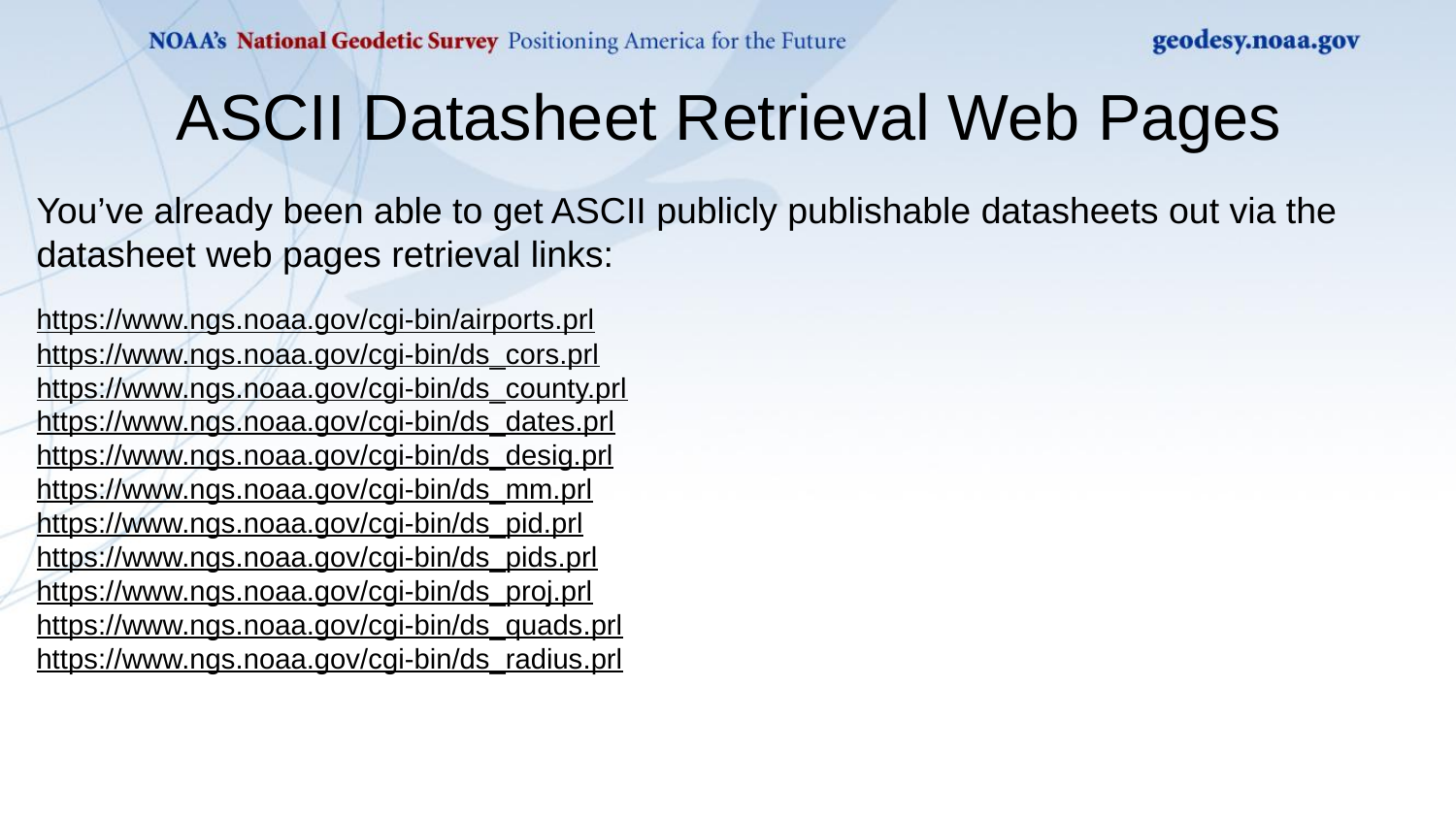

ASCII Datasheet Retrieval Web Pages

You’ve already been able to get ASCII publicly publishable datasheets out via the datasheet web pages retrieval links:

https://www.ngs.noaa.gov/cgi-bin/airports.prl
https://www.ngs.noaa.gov/cgi-bin/ds_cors.prl
https://www.ngs.noaa.gov/cgi-bin/ds_county.prl
https://www.ngs.noaa.gov/cgi-bin/ds_dates.prl
https://www.ngs.noaa.gov/cgi-bin/ds_desig.prl
https://www.ngs.noaa.gov/cgi-bin/ds_mm.prl
https://www.ngs.noaa.gov/cgi-bin/ds_pid.prl
https://www.ngs.noaa.gov/cgi-bin/ds_pids.prl
https://www.ngs.noaa.gov/cgi-bin/ds_proj.prl
https://www.ngs.noaa.gov/cgi-bin/ds_quads.prl
https://www.ngs.noaa.gov/cgi-bin/ds_radius.prl